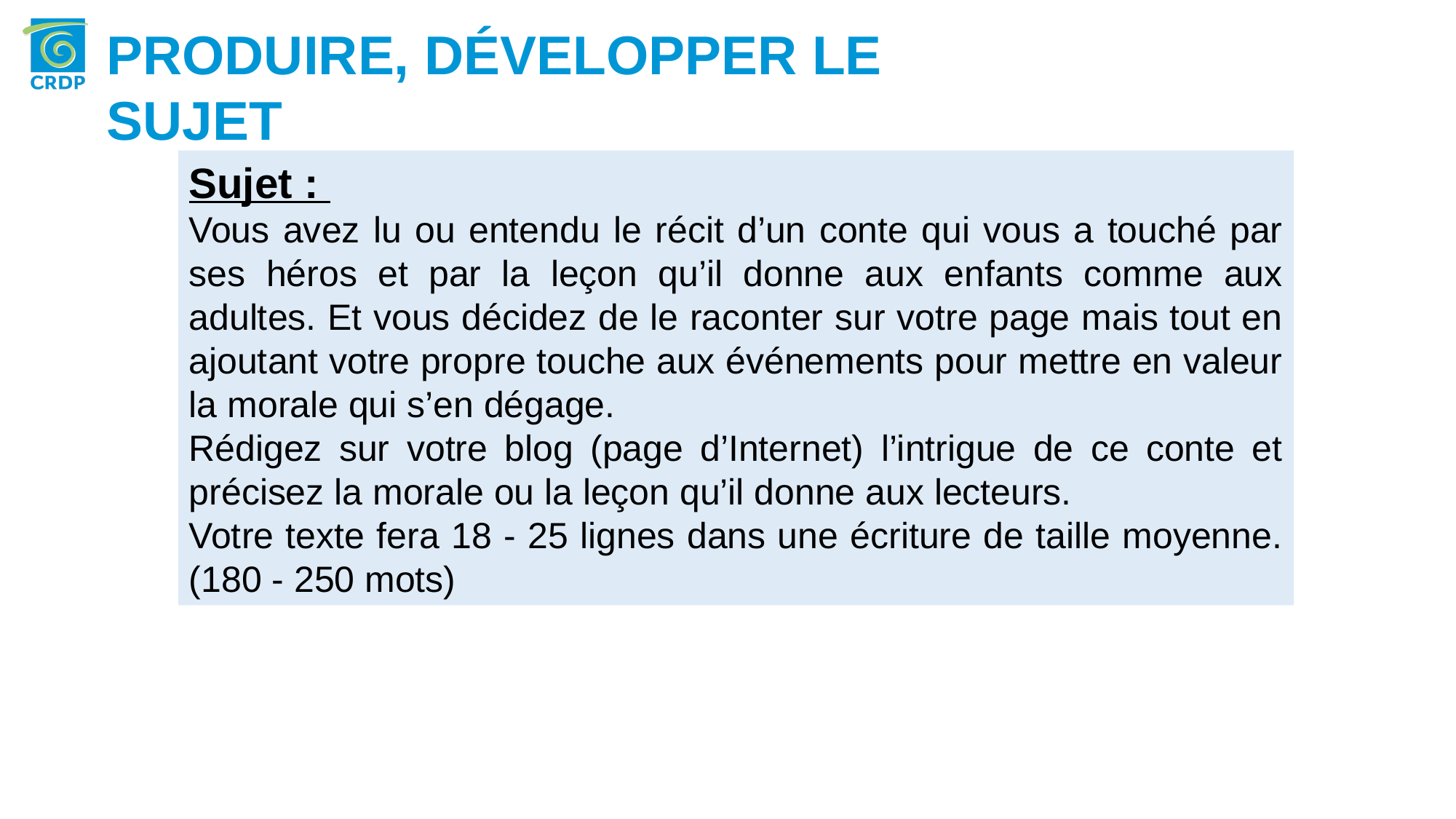

PRODUIRE, DÉVELOPPER LE SUJET
Sujet :
Vous avez lu ou entendu le récit d’un conte qui vous a touché par ses héros et par la leçon qu’il donne aux enfants comme aux adultes. Et vous décidez de le raconter sur votre page mais tout en ajoutant votre propre touche aux événements pour mettre en valeur la morale qui s’en dégage.
Rédigez sur votre blog (page d’Internet) l’intrigue de ce conte et précisez la morale ou la leçon qu’il donne aux lecteurs.
Votre texte fera 18 - 25 lignes dans une écriture de taille moyenne. (180 - 250 mots)